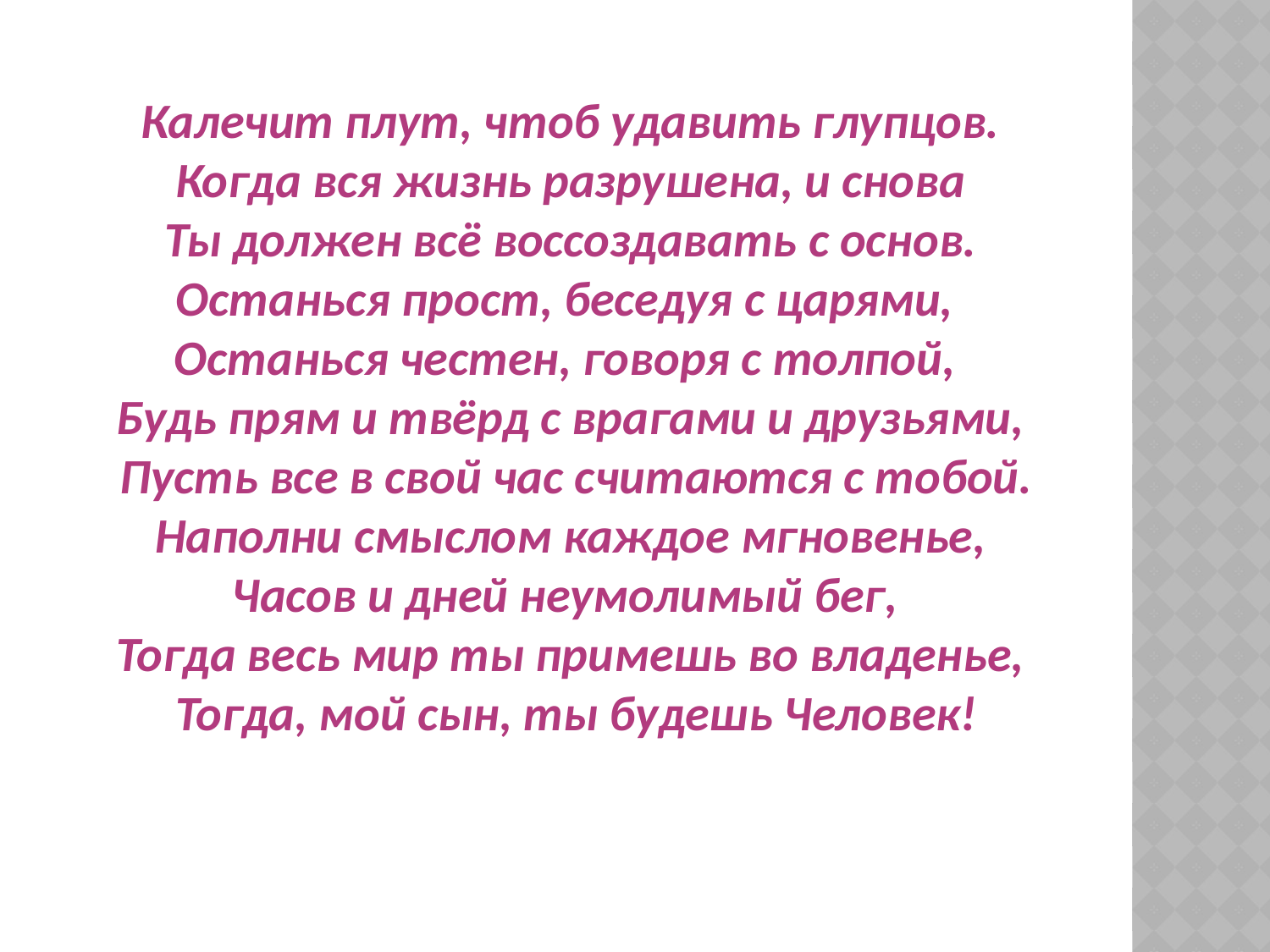

Калечит плут, чтоб удавить глупцов.
 Когда вся жизнь разрушена, и снова
Ты должен всё воссоздавать с основ.
Останься прост, беседуя с царями,
Останься честен, говоря с толпой,
Будь прям и твёрд с врагами и друзьями,
 Пусть все в свой час считаются с тобой.
 Наполни смыслом каждое мгновенье,
Часов и дней неумолимый бег,
Тогда весь мир ты примешь во владенье,
 Тогда, мой сын, ты будешь Человек!